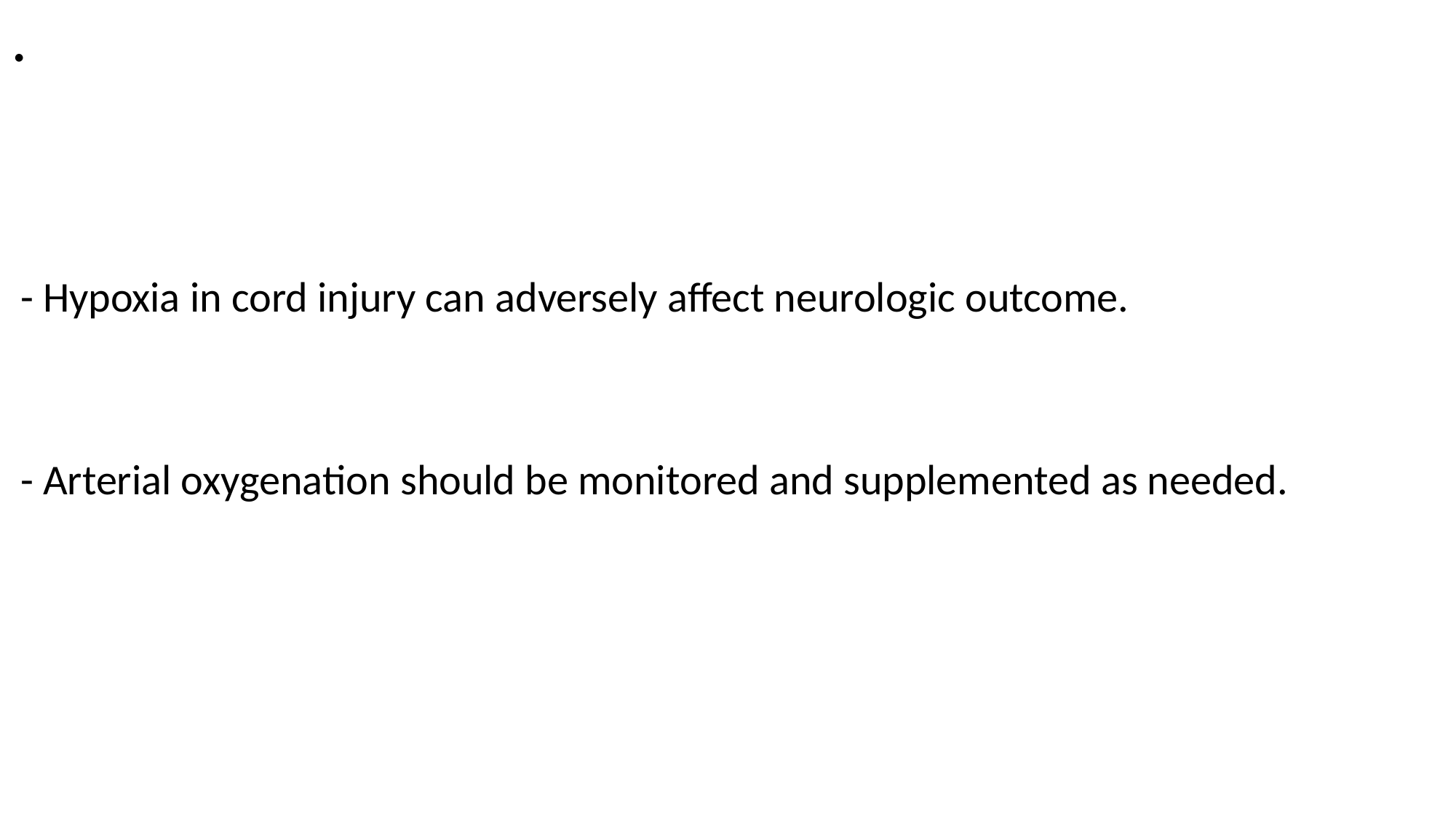

# .

 - Hypoxia in cord injury can adversely affect neurologic outcome.

 - Arterial oxygenation should be monitored and supplemented as needed.